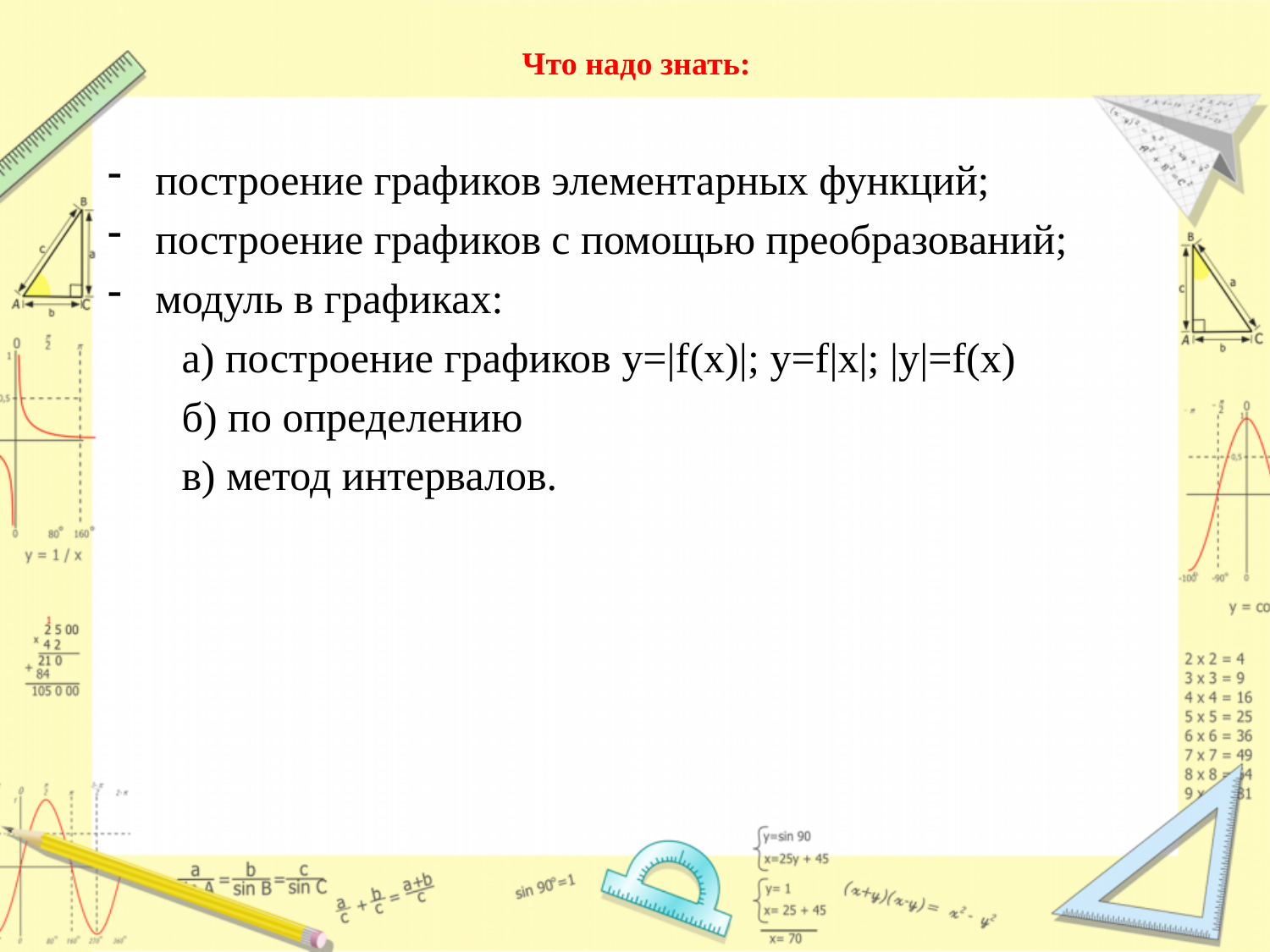

# Что надо знать:
построение графиков элементарных функций;
построение графиков с помощью преобразований;
модуль в графиках:
       а) построение графиков y=|f(x)|; y=f|x|; |y|=f(x)
       б) по определению
       в) метод интервалов.